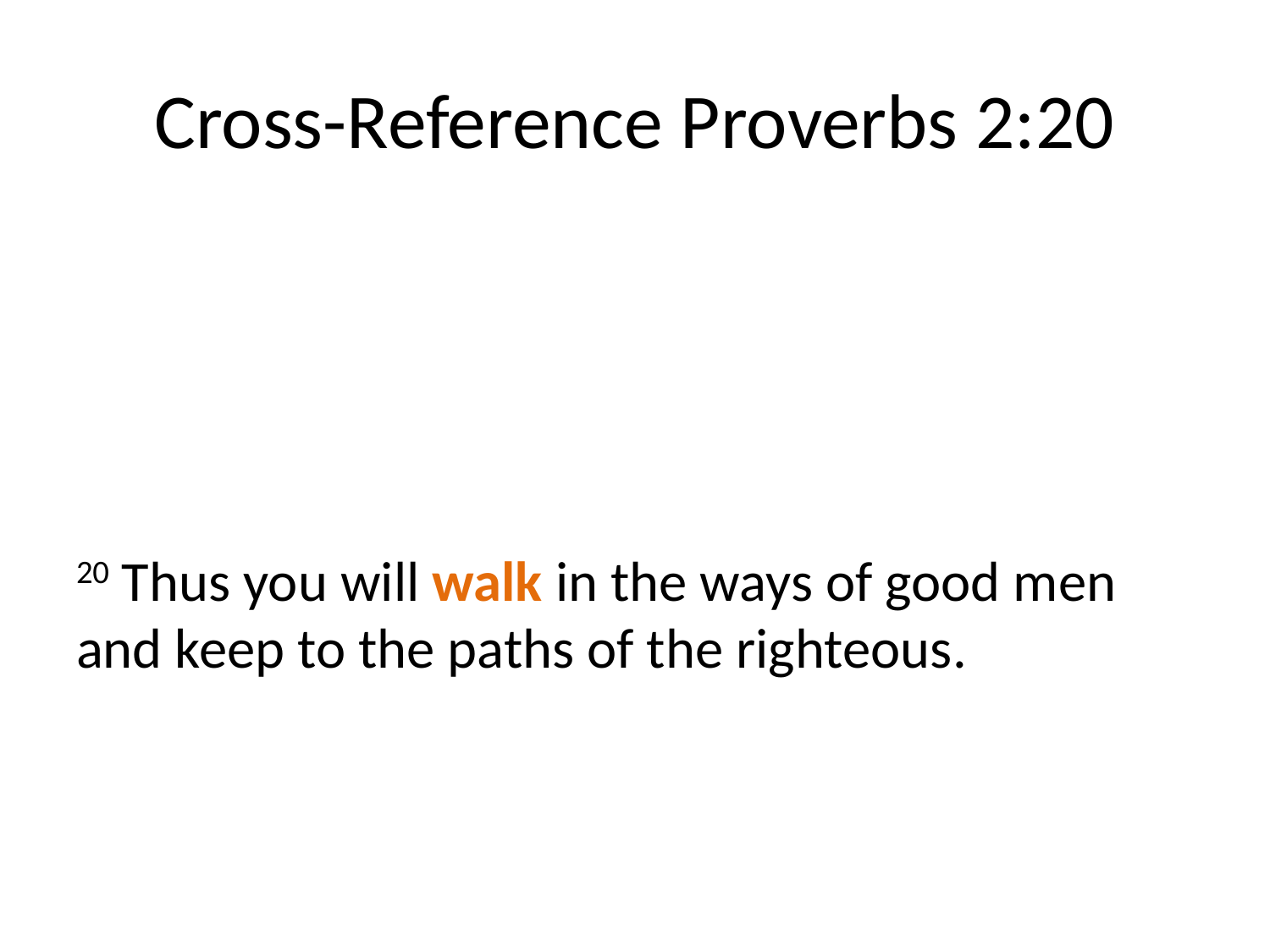

# Cross-Reference Proverbs 2:20

20 Thus you will walk in the ways of good men and keep to the paths of the righteous.